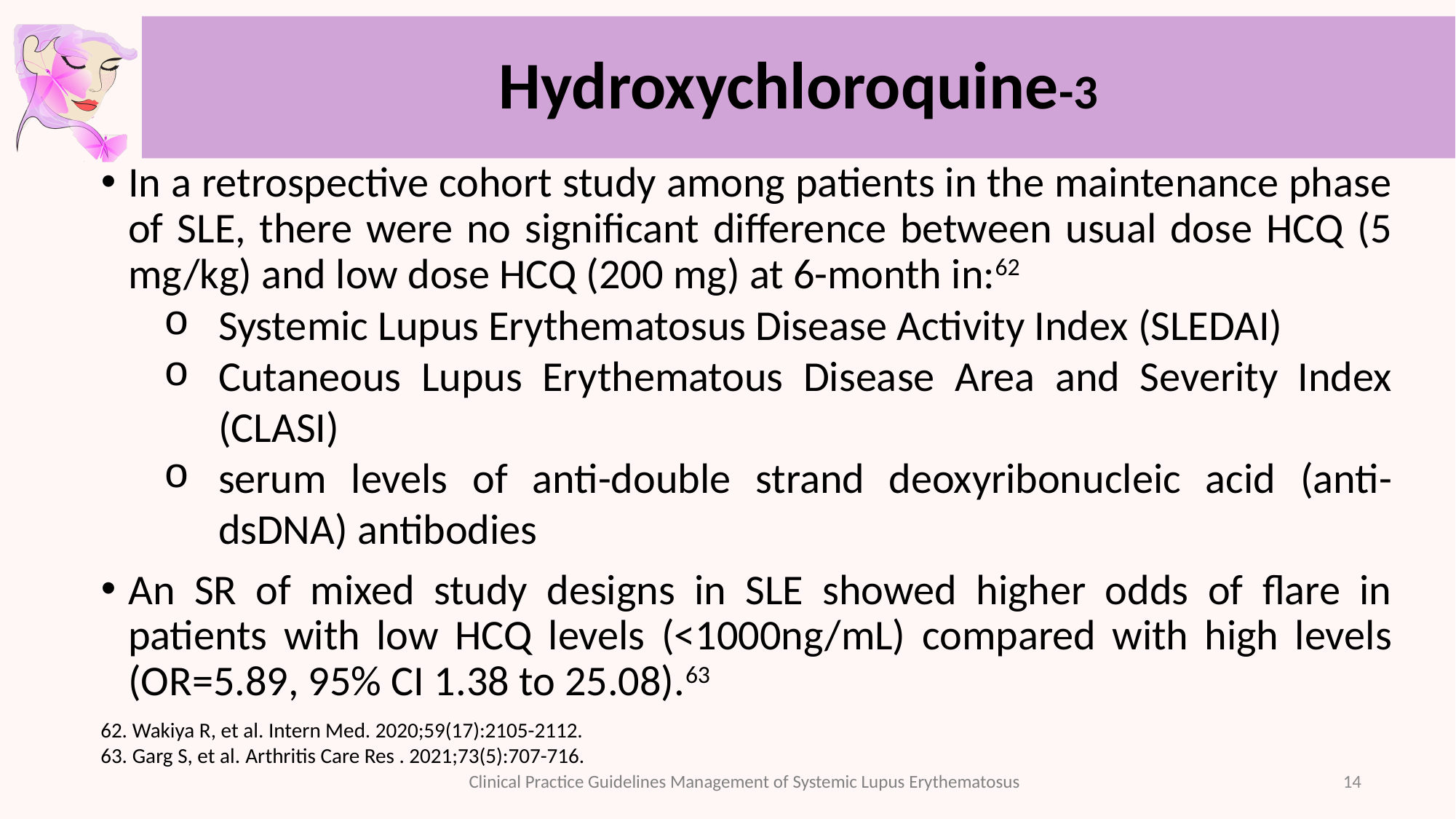

# Hydroxychloroquine-3
In a retrospective cohort study among patients in the maintenance phase of SLE, there were no significant difference between usual dose HCQ (5 mg/kg) and low dose HCQ (200 mg) at 6-month in:62
Systemic Lupus Erythematosus Disease Activity Index (SLEDAI)
Cutaneous Lupus Erythematous Disease Area and Severity Index (CLASI)
serum levels of anti-double strand deoxyribonucleic acid (anti-dsDNA) antibodies
An SR of mixed study designs in SLE showed higher odds of flare in patients with low HCQ levels (<1000ng/mL) compared with high levels (OR=5.89, 95% CI 1.38 to 25.08).63
62. Wakiya R, et al. Intern Med. 2020;59(17):2105-2112.
63. Garg S, et al. Arthritis Care Res . 2021;73(5):707-716.
14